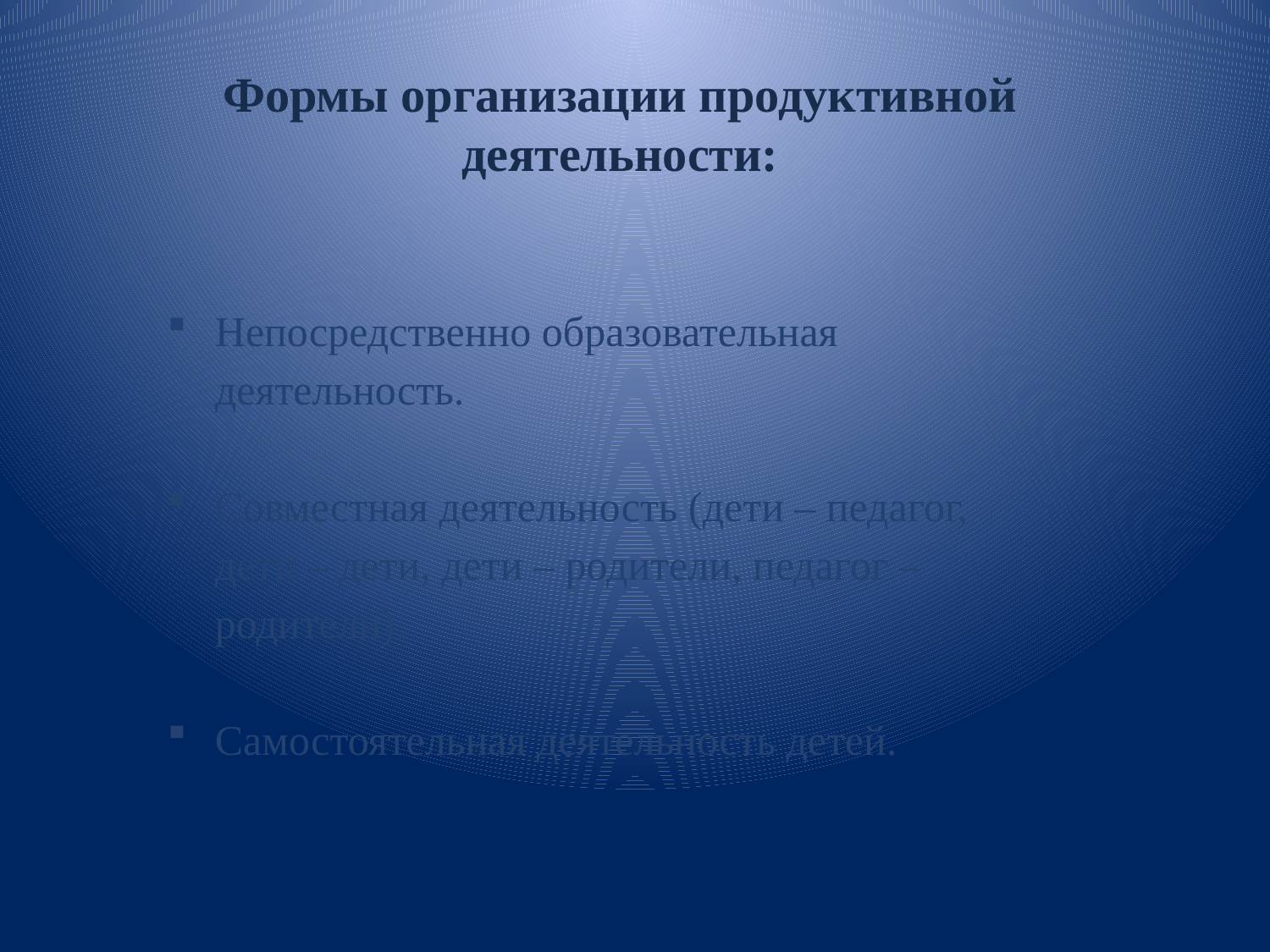

Формы организации продуктивной деятельности:
Непосредственно образовательная деятельность.

Совместная деятельность (дети – педагог, дети – дети, дети – родители, педагог – родители).

Самостоятельная деятельность детей.